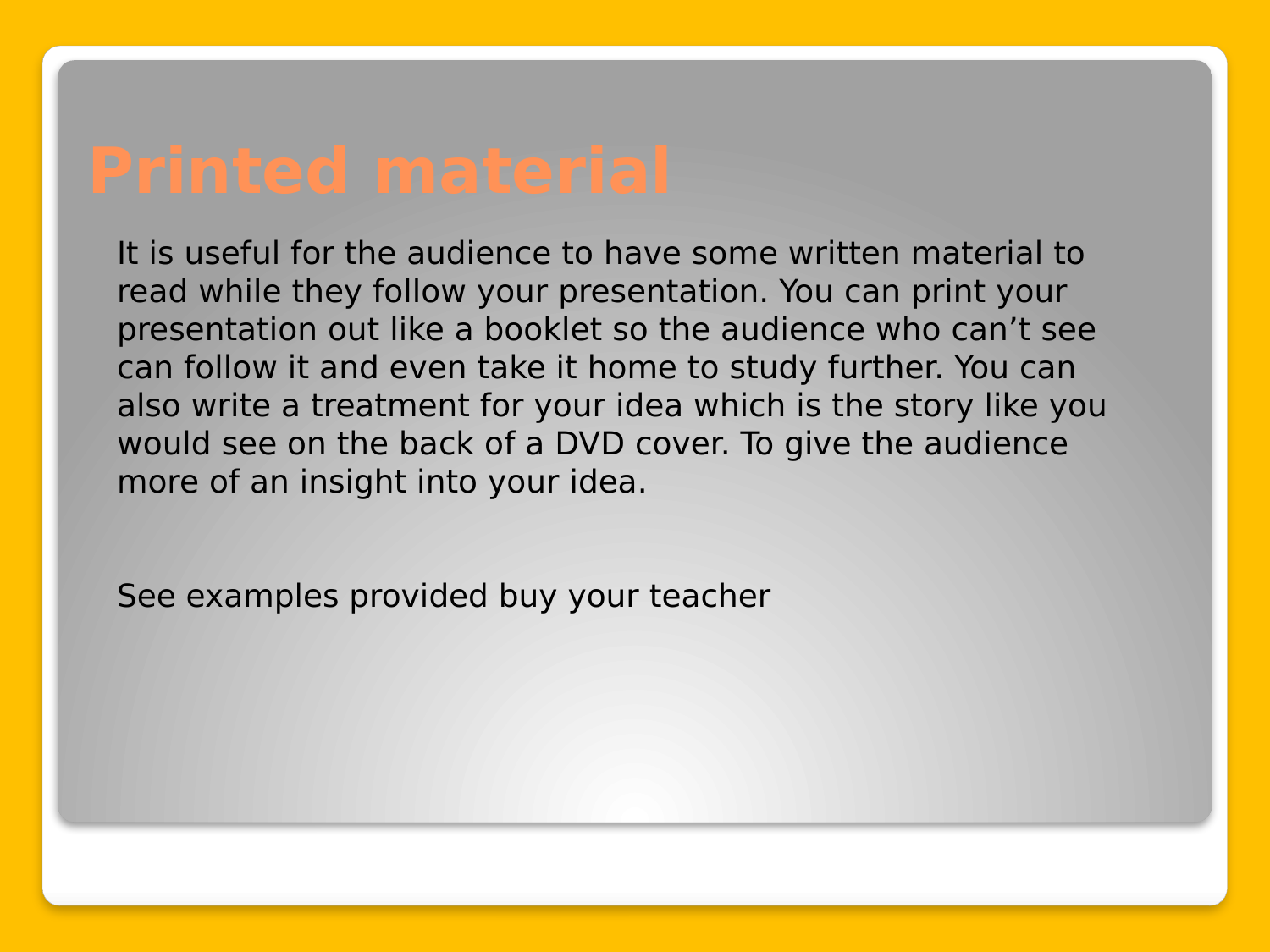

# Printed material
It is useful for the audience to have some written material to read while they follow your presentation. You can print your presentation out like a booklet so the audience who can’t see can follow it and even take it home to study further. You can also write a treatment for your idea which is the story like you would see on the back of a DVD cover. To give the audience more of an insight into your idea.

See examples provided buy your teacher